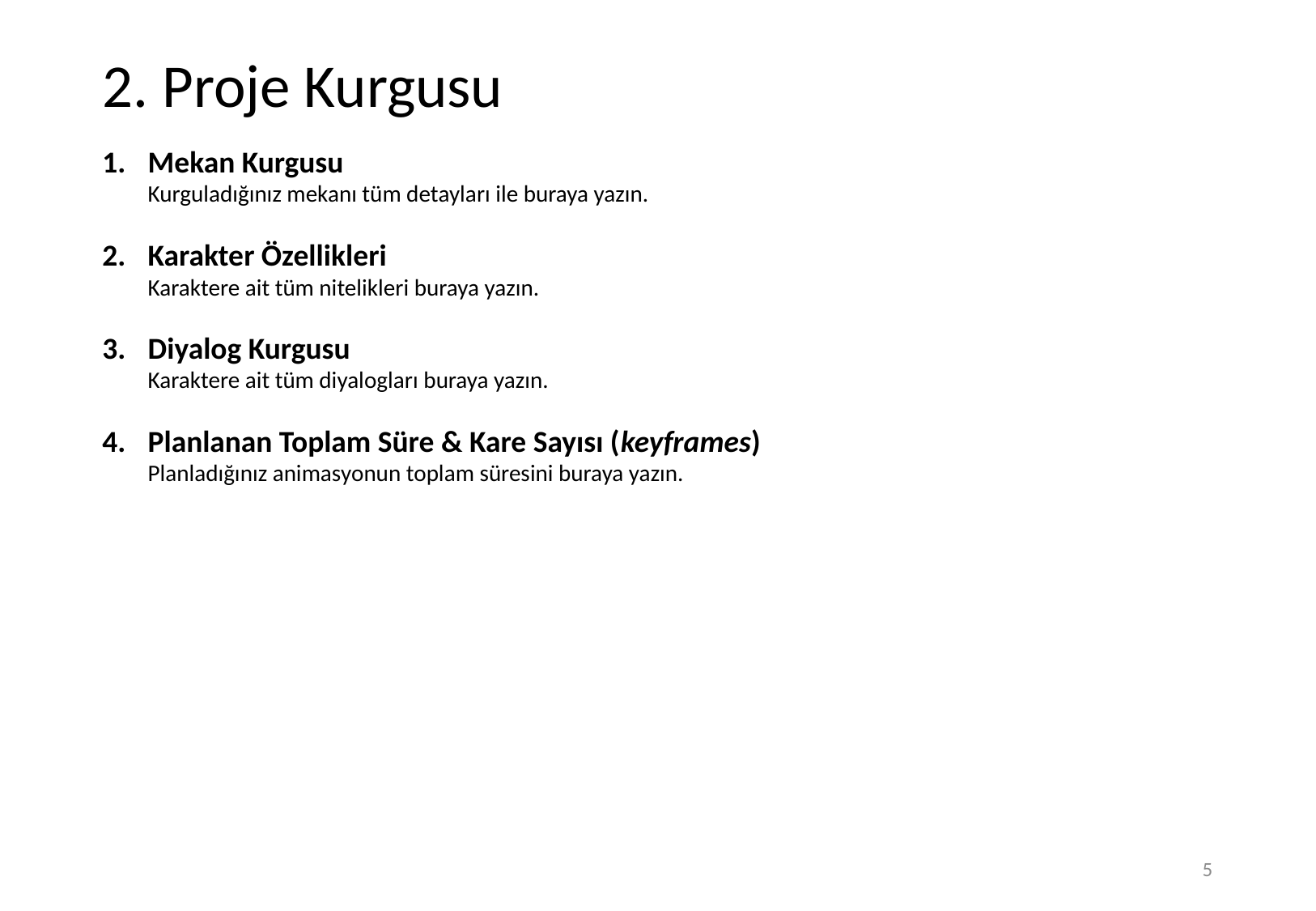

# 2. Proje Kurgusu
Mekan Kurgusu
Kurguladığınız mekanı tüm detayları ile buraya yazın.
Karakter Özellikleri
Karaktere ait tüm nitelikleri buraya yazın.
Diyalog Kurgusu
Karaktere ait tüm diyalogları buraya yazın.
Planlanan Toplam Süre & Kare Sayısı (keyframes)
Planladığınız animasyonun toplam süresini buraya yazın.

5